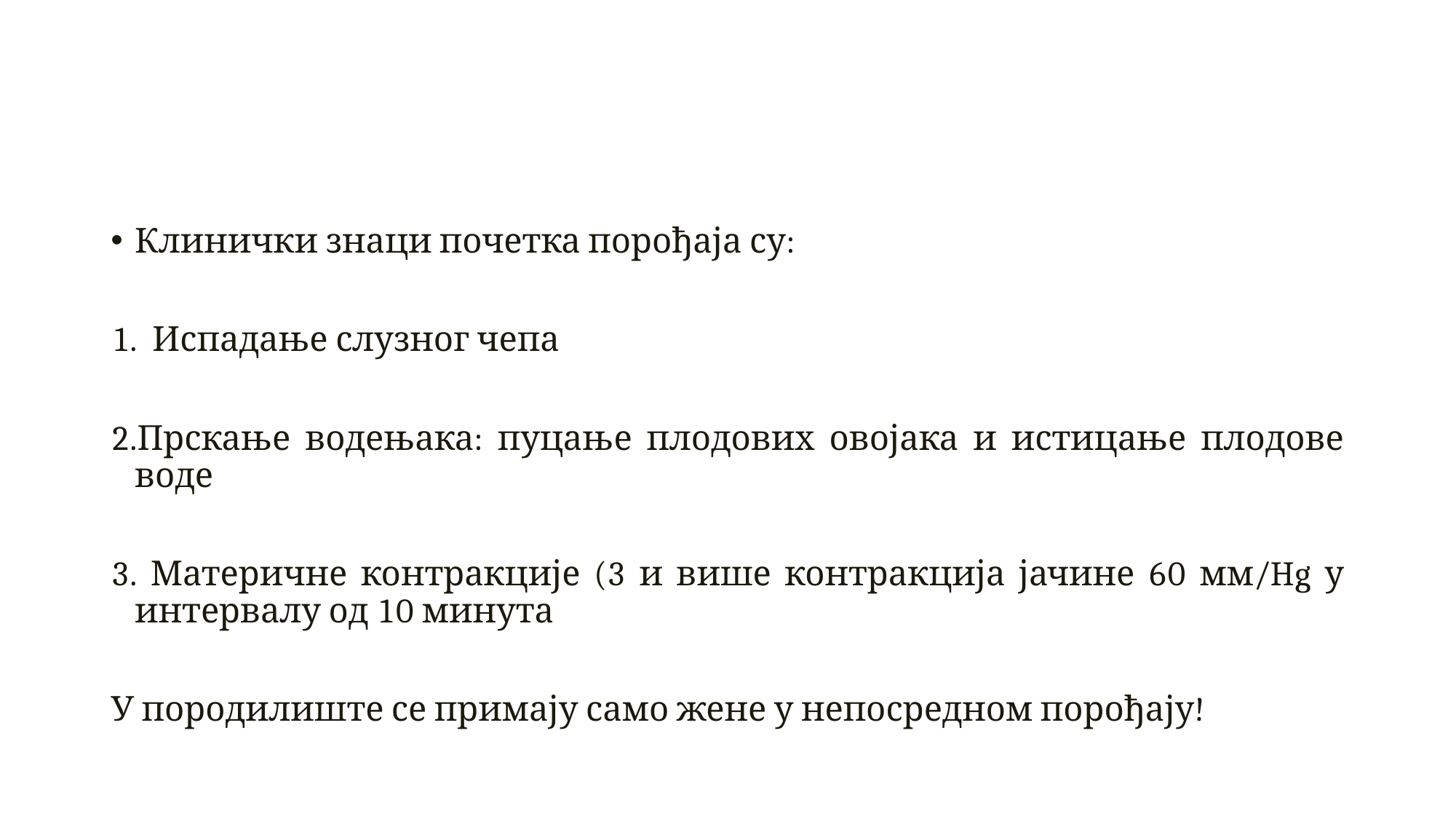

#
Клинички знаци почетка порођаја су:

1.  Испадање слузног чепа

2.Прскање водењака: пуцање плодових овојака и истицање плодове воде

3. Материчне контракције (3 и више контракција јачине 60 мм/Hg у интервалу од 10 минута

У породилиште се примају само жене у непосредном порођају!